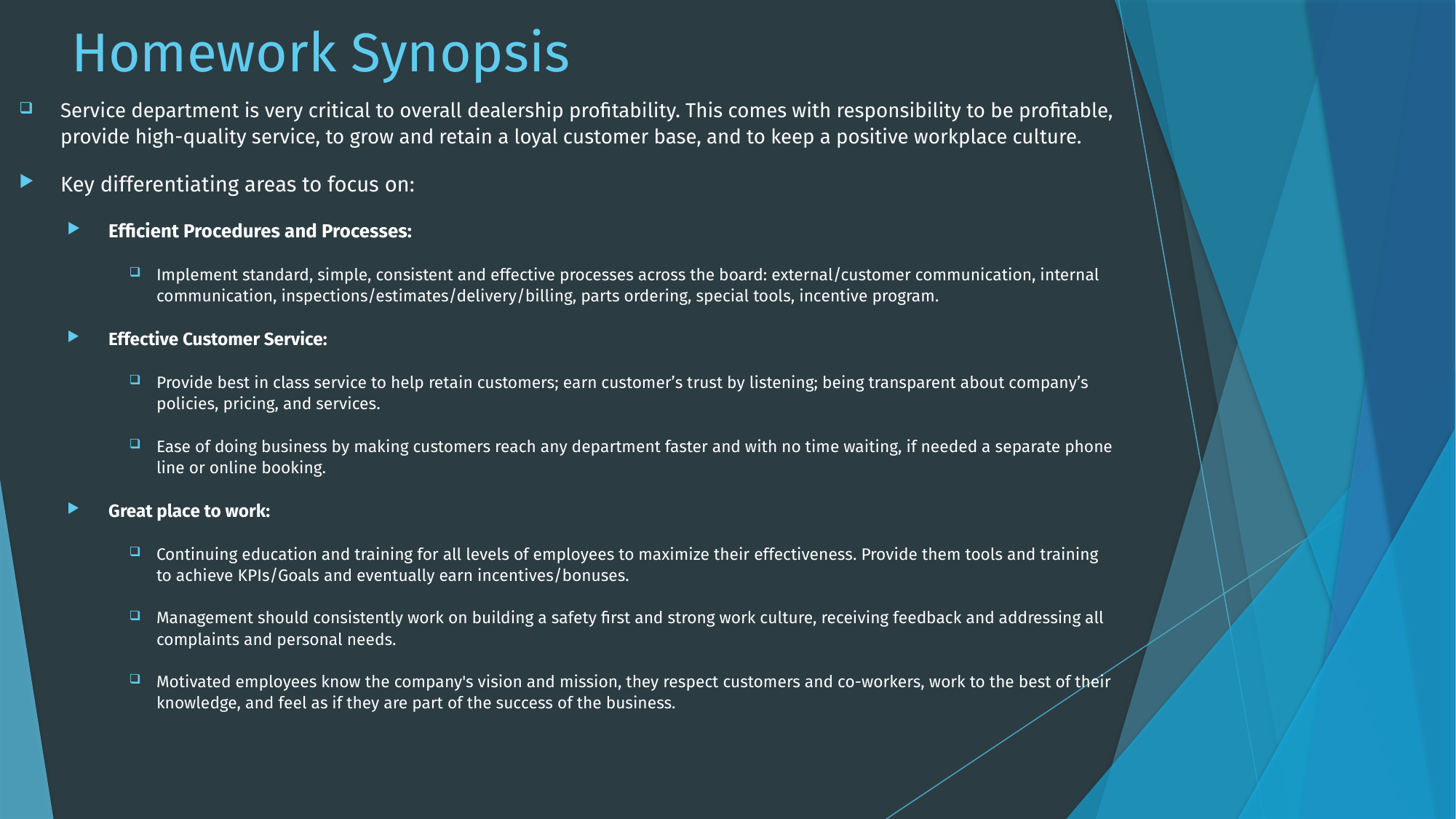

# Homework Synopsis
Service department is very critical to overall dealership profitability. This comes with responsibility to be profitable, provide high-quality service, to grow and retain a loyal customer base, and to keep a positive workplace culture.
Key differentiating areas to focus on:
Efficient Procedures and Processes:
Implement standard, simple, consistent and effective processes across the board: external/customer communication, internal communication, inspections/estimates/delivery/billing, parts ordering, special tools, incentive program.
Effective Customer Service:
Provide best in class service to help retain customers; earn customer’s trust by listening; being transparent about company’s policies, pricing, and services.
Ease of doing business by making customers reach any department faster and with no time waiting, if needed a separate phone line or online booking.
Great place to work:
Continuing education and training for all levels of employees to maximize their effectiveness. Provide them tools and training to achieve KPIs/Goals and eventually earn incentives/bonuses.
Management should consistently work on building a safety first and strong work culture, receiving feedback and addressing all complaints and personal needs.
Motivated employees know the company's vision and mission, they respect customers and co-workers, work to the best of their knowledge, and feel as if they are part of the success of the business.